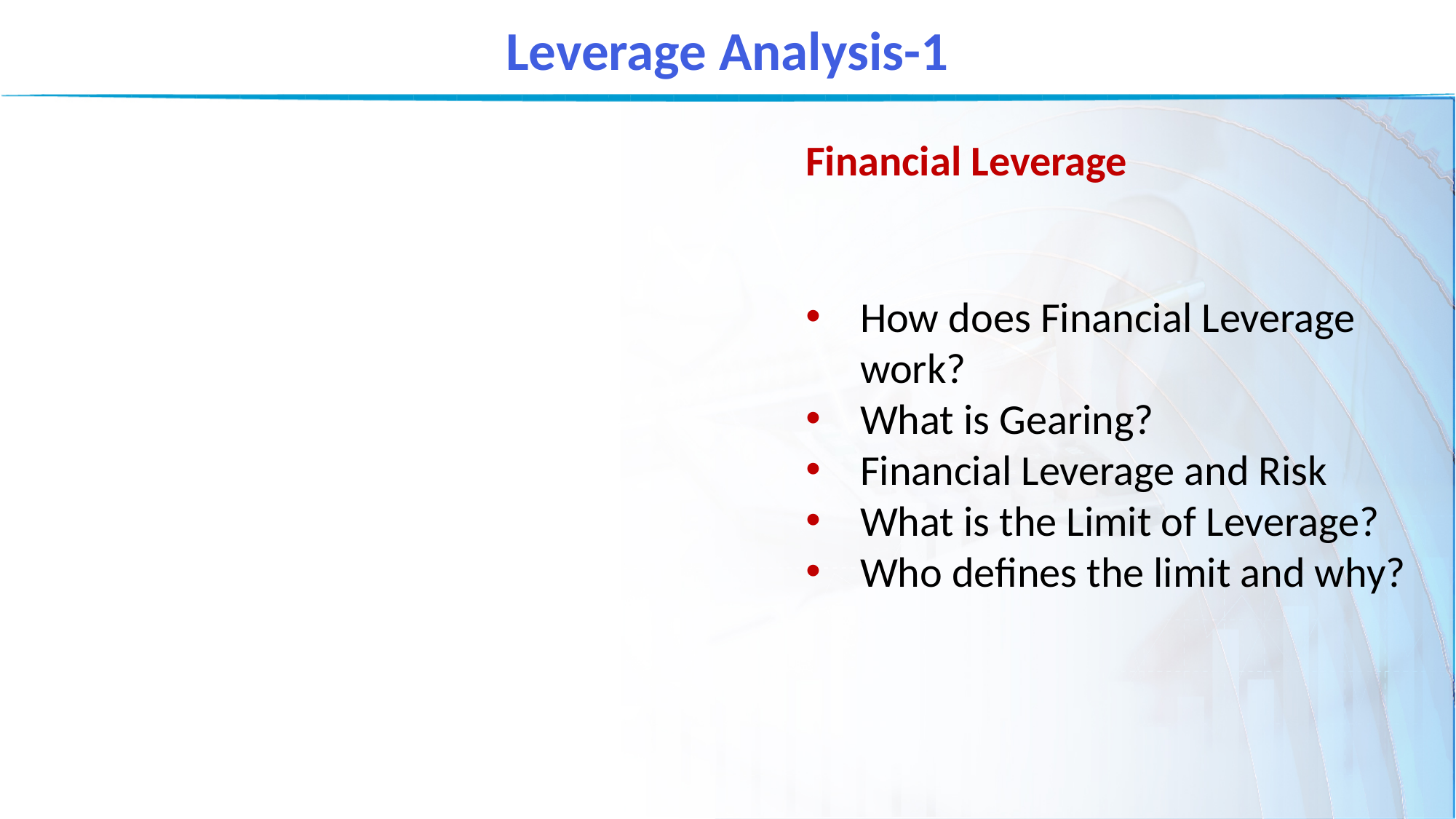

Leverage Analysis-1
Financial Leverage

How does Financial Leverage work?
What is Gearing?
Financial Leverage and Risk
What is the Limit of Leverage?
Who defines the limit and why?